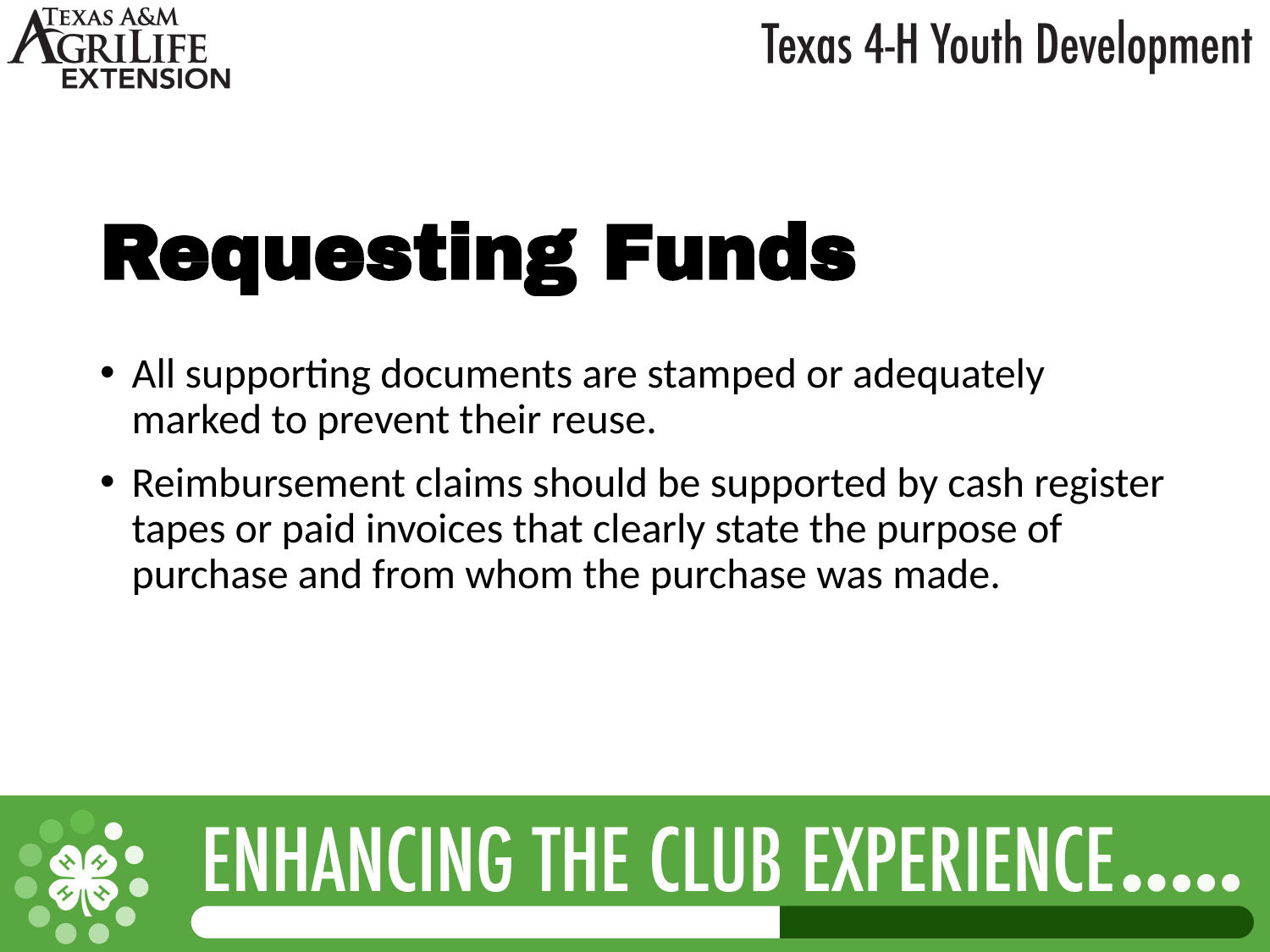

# Requesting Funds
All supporting documents are stamped or adequately marked to prevent their reuse.
Reimbursement claims should be supported by cash register tapes or paid invoices that clearly state the purpose of purchase and from whom the purchase was made.